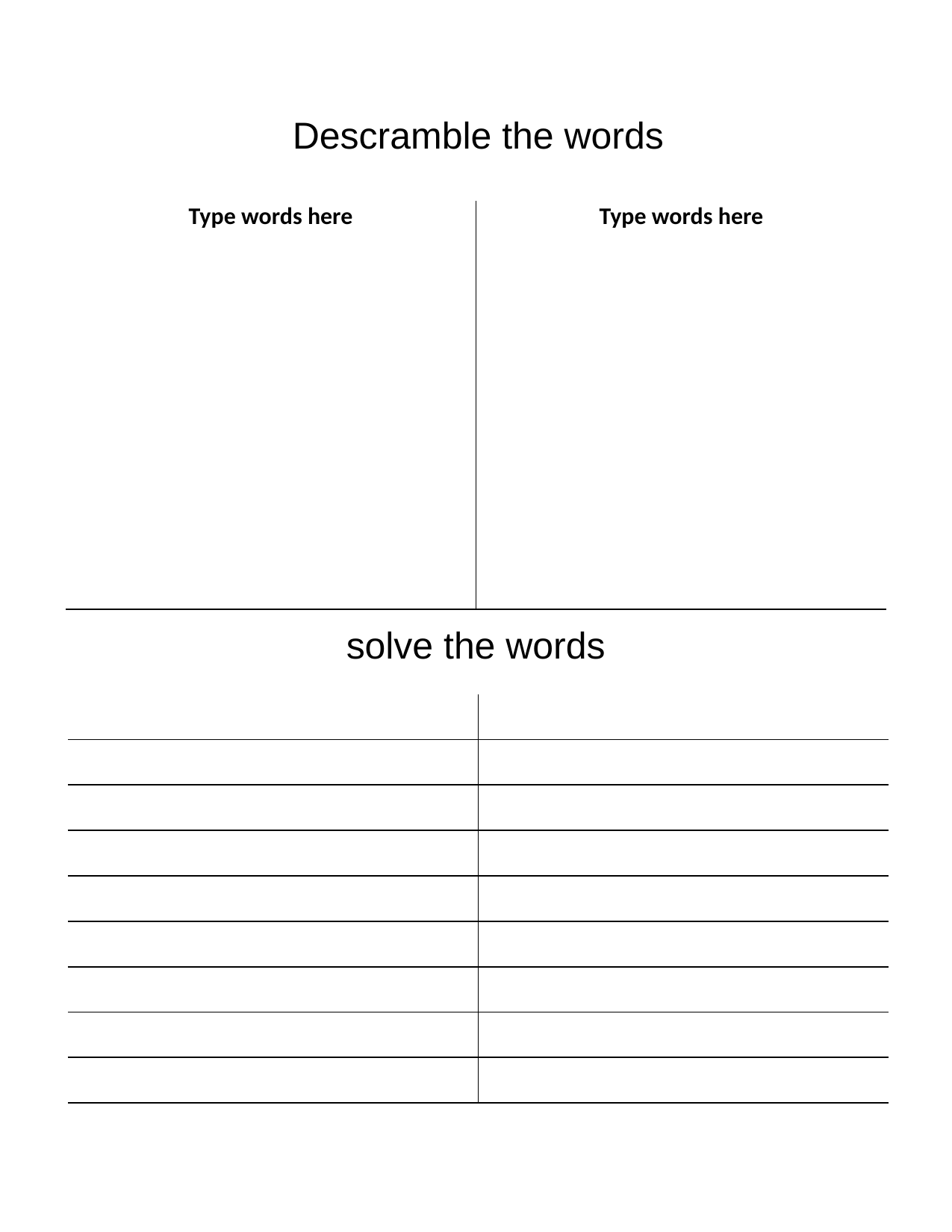

Descramble the words
| Type words here | Type words here |
| --- | --- |
|  |  |
|  |  |
|  |  |
|  |  |
|  |  |
|  |  |
|  |  |
|  |  |
solve the words
|  |  |
| --- | --- |
|  |  |
|  |  |
|  |  |
|  |  |
|  |  |
|  |  |
|  |  |
|  |  |